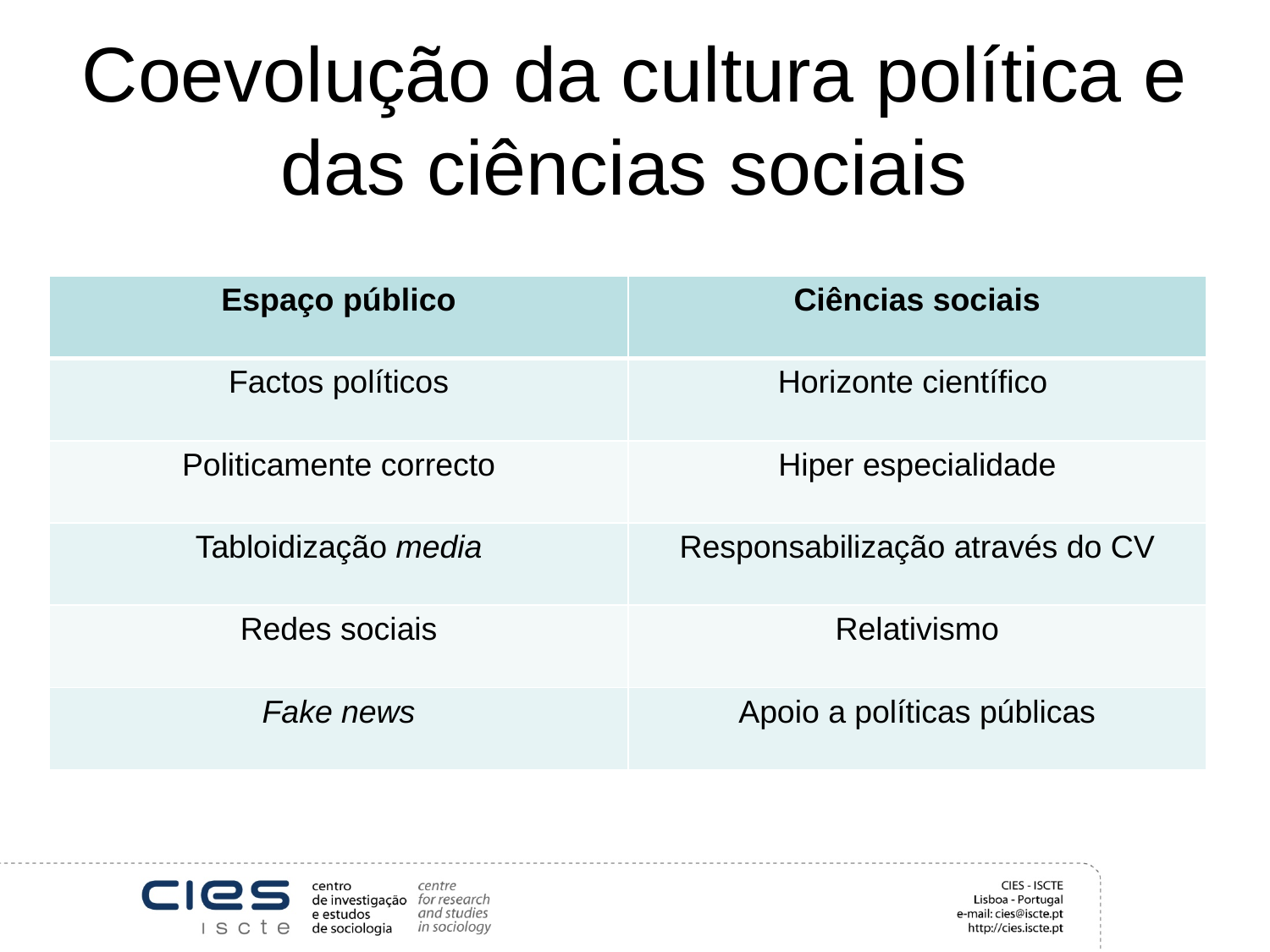

# Coevolução da cultura política e das ciências sociais
| Espaço público | Ciências sociais |
| --- | --- |
| Factos políticos | Horizonte científico |
| Politicamente correcto | Hiper especialidade |
| Tabloidização media | Responsabilização através do CV |
| Redes sociais | Relativismo |
| Fake news | Apoio a políticas públicas |